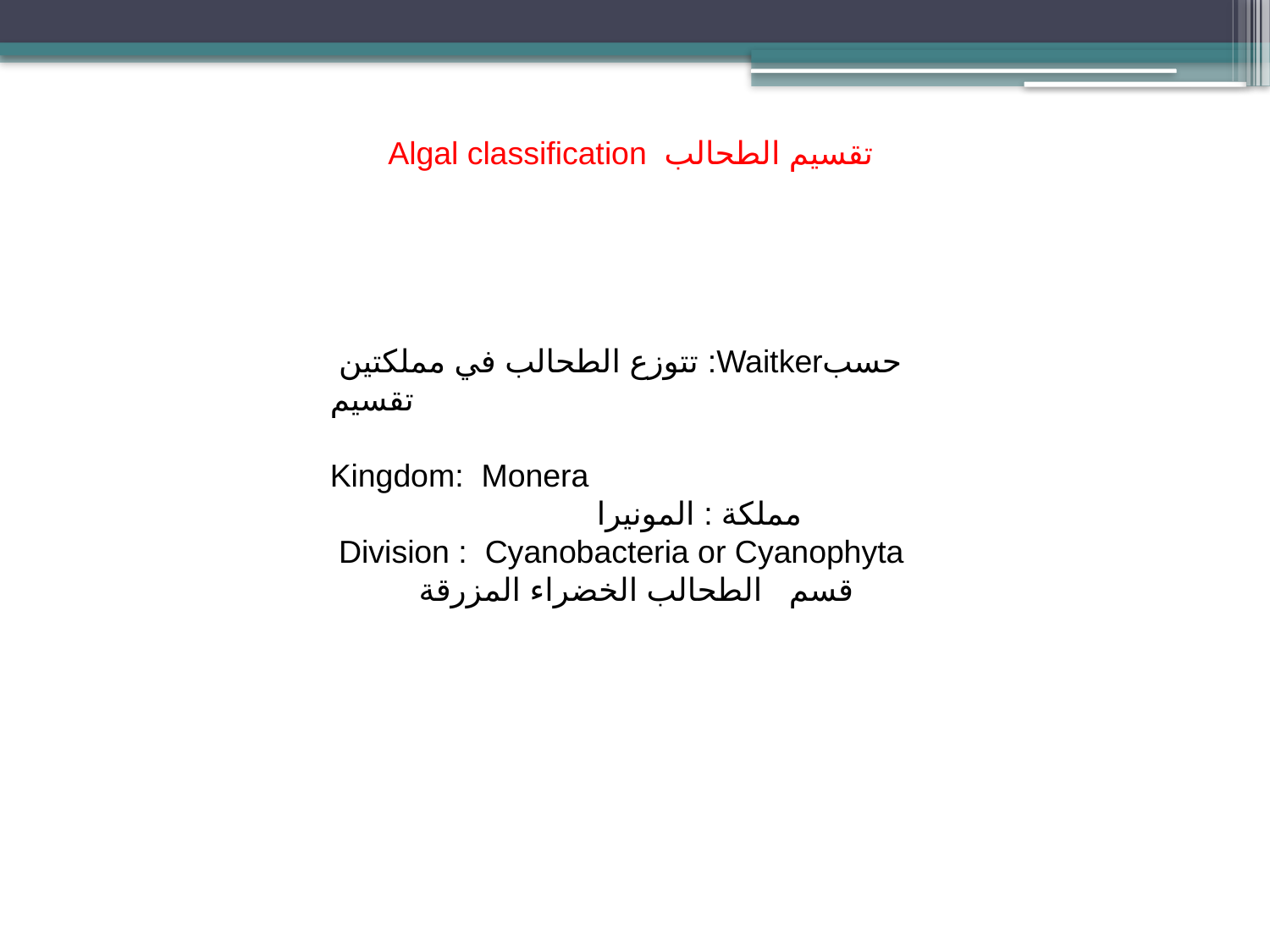

Algal classification  تقسيم الطحالب
 تتوزع الطحالب في مملكتين :Waitkerحسب تقسيم

Kingdom:  Monera                                                                      مملكة : المونيرا
 Division :  Cyanobacteria or Cyanophyta               قسم   الطحالب الخضراء المزرقة